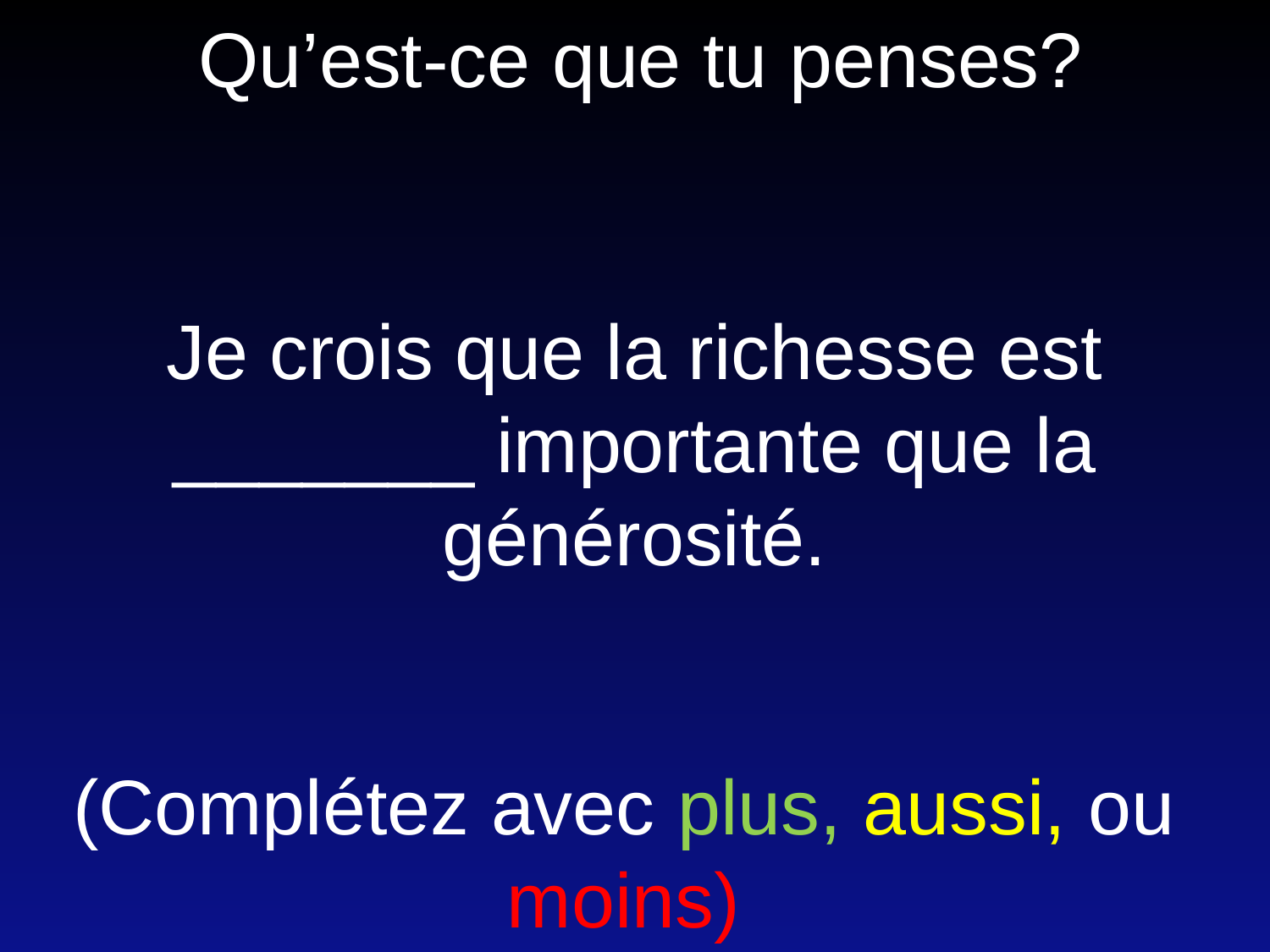

Qu’est-ce que tu penses?
Je crois que la richesse est _______ importante que la générosité.
(Complétez avec plus, aussi, ou moins)